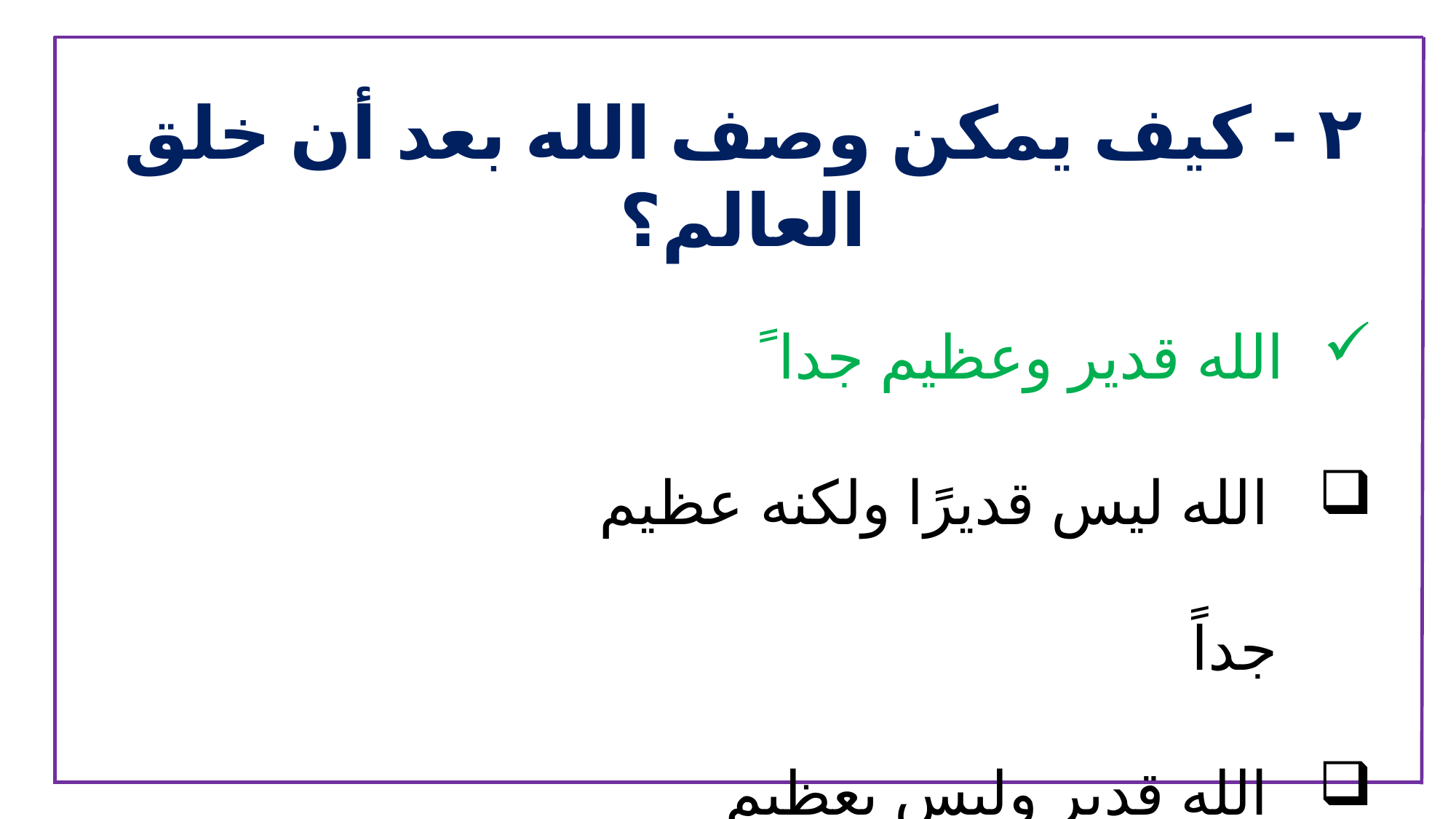

٢ - كيف يمكن وصف الله بعد أن خلق العالم؟
الله قدير وعظيم جدا ً
 الله ليس قديرًا ولكنه عظيم جداً
 الله قدير وليس بعظيم